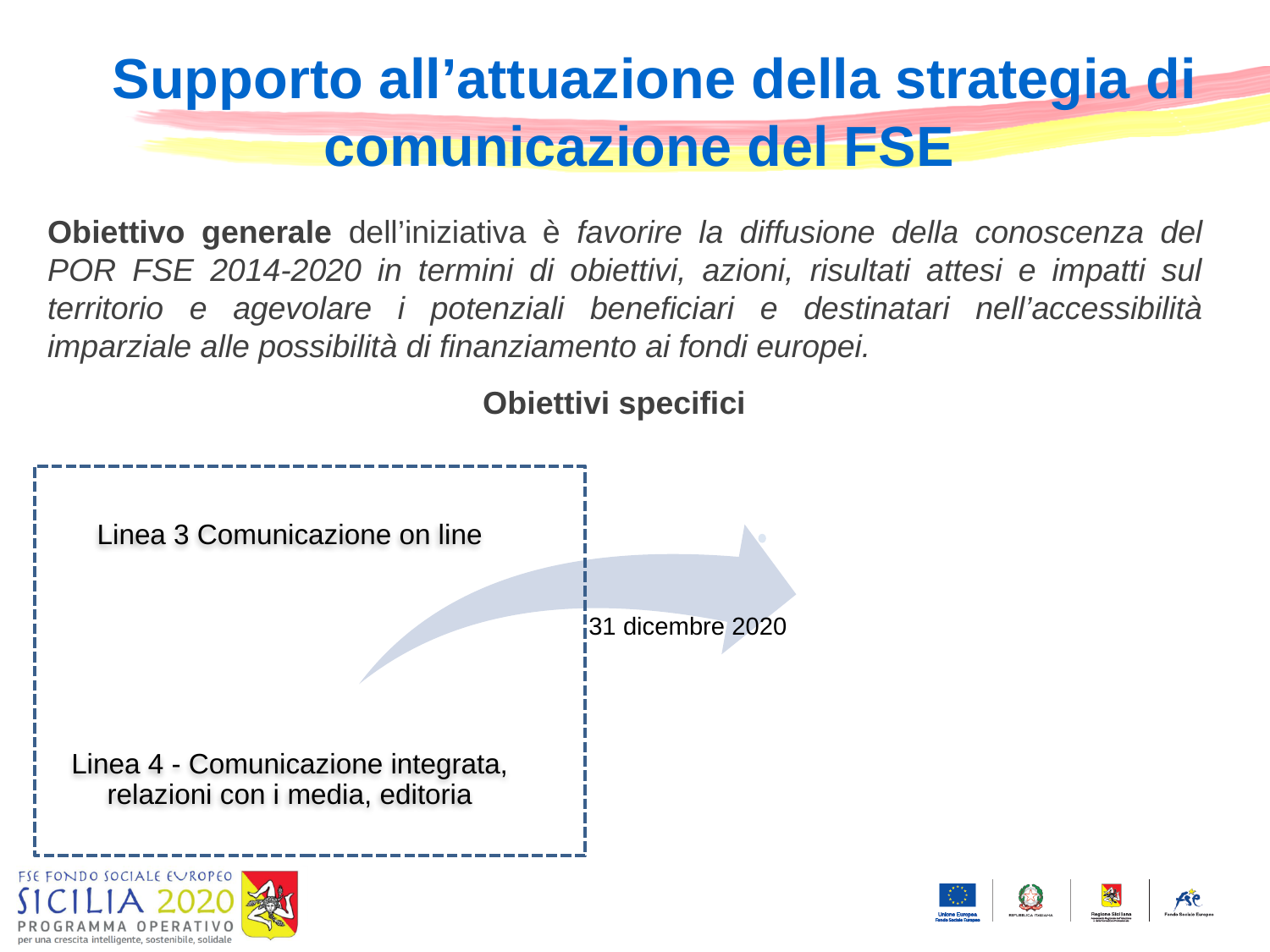

Obiettivo generale dell’iniziativa è favorire la diffusione della conoscenza del POR FSE 2014-2020 in termini di obiettivi, azioni, risultati attesi e impatti sul territorio e agevolare i potenziali beneficiari e destinatari nell’accessibilità imparziale alle possibilità di finanziamento ai fondi europei.

Obiettivi specifici

31 dicembre 2020

Linea 3 Comunicazione on line

Linea 3 Accrescere la facilità di accesso alle informazioni e l’usabilità dei sistemi di comunicazione online

Linea 4 - Comunicazione integrata, relazioni con i media, editoria

Linea 4 - Accrescere la trasparenza, conoscenza, consapevolezza e partecipazione e capitalizzare i risultati raggiunti